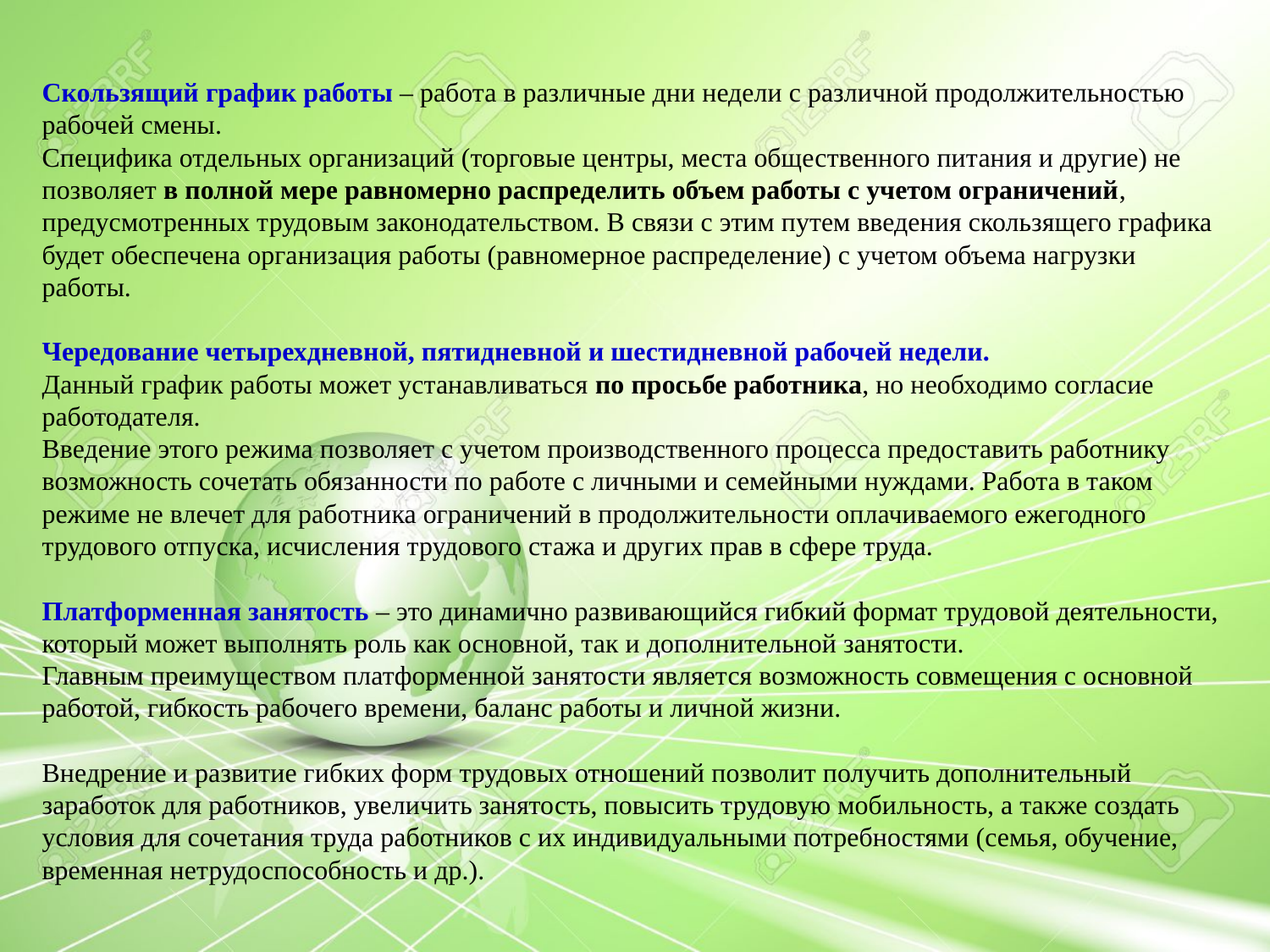

Скользящий график работы – работа в различные дни недели с различной продолжительностью рабочей смены.
Специфика отдельных организаций (торговые центры, места общественного питания и другие) не позволяет в полной мере равномерно распределить объем работы с учетом ограничений, предусмотренных трудовым законодательством. В связи с этим путем введения скользящего графика будет обеспечена организация работы (равномерное распределение) с учетом объема нагрузки работы.

Чередование четырехдневной, пятидневной и шестидневной рабочей недели.
Данный график работы может устанавливаться по просьбе работника, но необходимо согласие работодателя.
Введение этого режима позволяет с учетом производственного процесса предоставить работнику возможность сочетать обязанности по работе с личными и семейными нуждами. Работа в таком режиме не влечет для работника ограничений в продолжительности оплачиваемого ежегодного трудового отпуска, исчисления трудового стажа и других прав в сфере труда.

Платформенная занятость – это динамично развивающийся гибкий формат трудовой деятельности, который может выполнять роль как основной, так и дополнительной занятости.
Главным преимуществом платформенной занятости является возможность совмещения с основной работой, гибкость рабочего времени, баланс работы и личной жизни.

Внедрение и развитие гибких форм трудовых отношений позволит получить дополнительный заработок для работников, увеличить занятость, повысить трудовую мобильность, а также создать условия для сочетания труда работников с их индивидуальными потребностями (семья, обучение, временная нетрудоспособность и др.).